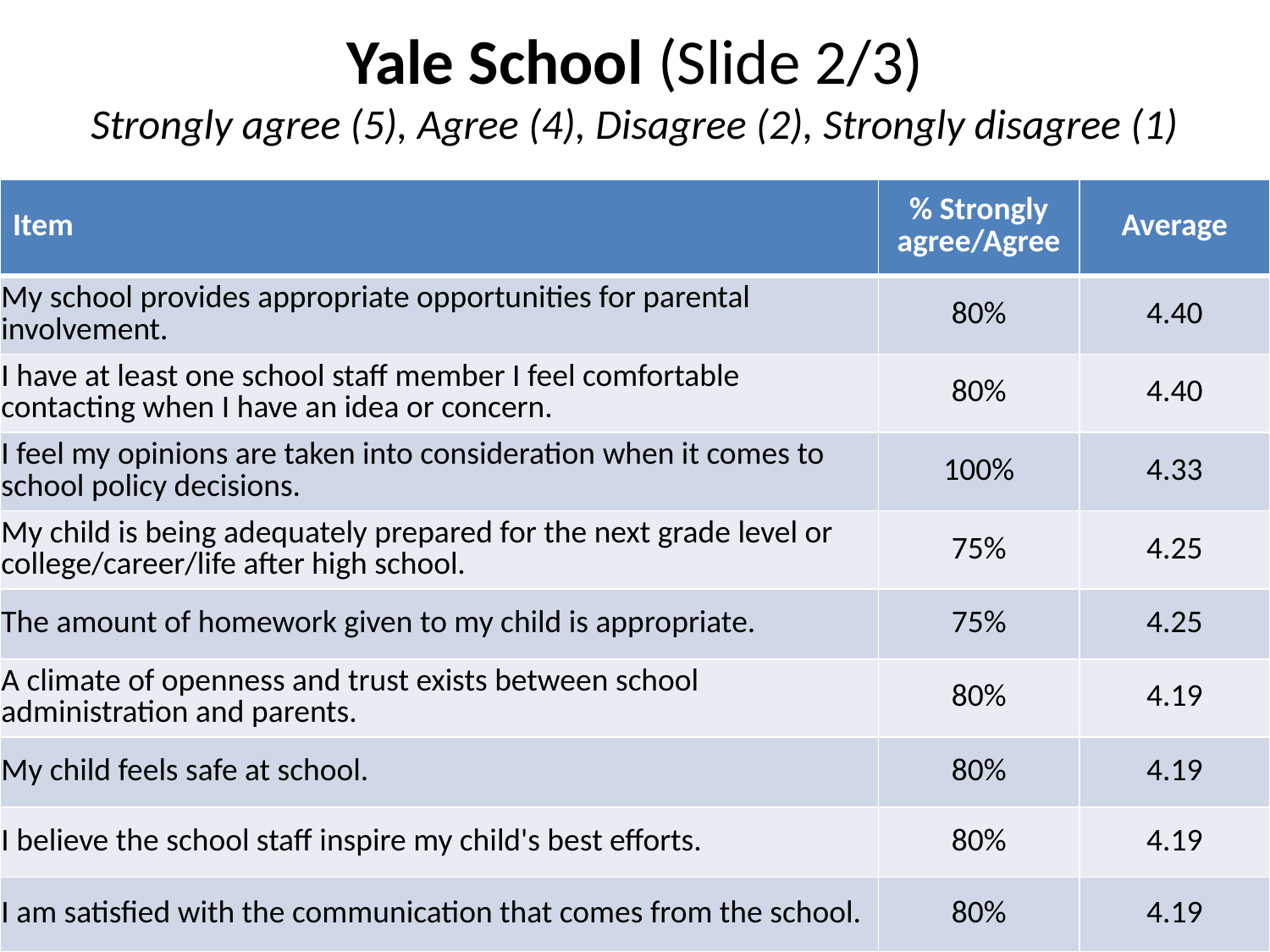

# Yale School (Slide 2/3) Strongly agree (5), Agree (4), Disagree (2), Strongly disagree (1)
| Item | % Strongly agree/Agree | Average |
| --- | --- | --- |
| My school provides appropriate opportunities for parental involvement. | 80% | 4.40 |
| I have at least one school staff member I feel comfortable contacting when I have an idea or concern. | 80% | 4.40 |
| I feel my opinions are taken into consideration when it comes to school policy decisions. | 100% | 4.33 |
| My child is being adequately prepared for the next grade level or college/career/life after high school. | 75% | 4.25 |
| The amount of homework given to my child is appropriate. | 75% | 4.25 |
| A climate of openness and trust exists between school administration and parents. | 80% | 4.19 |
| My child feels safe at school. | 80% | 4.19 |
| I believe the school staff inspire my child's best efforts. | 80% | 4.19 |
| I am satisfied with the communication that comes from the school. | 80% | 4.19 |